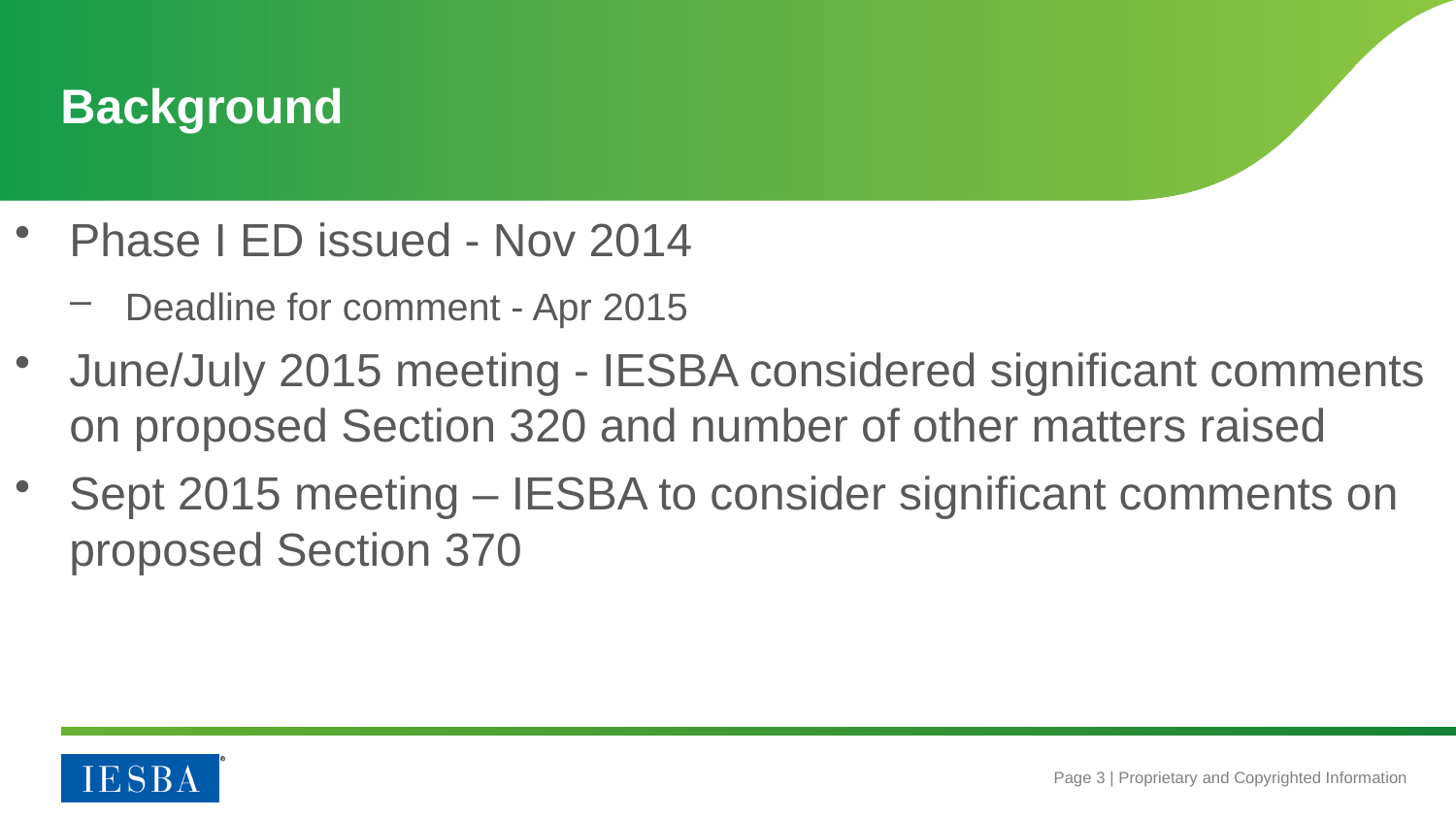

# Background
Phase I ED issued - Nov 2014
Deadline for comment - Apr 2015
June/July 2015 meeting - IESBA considered significant comments on proposed Section 320 and number of other matters raised
Sept 2015 meeting – IESBA to consider significant comments on proposed Section 370